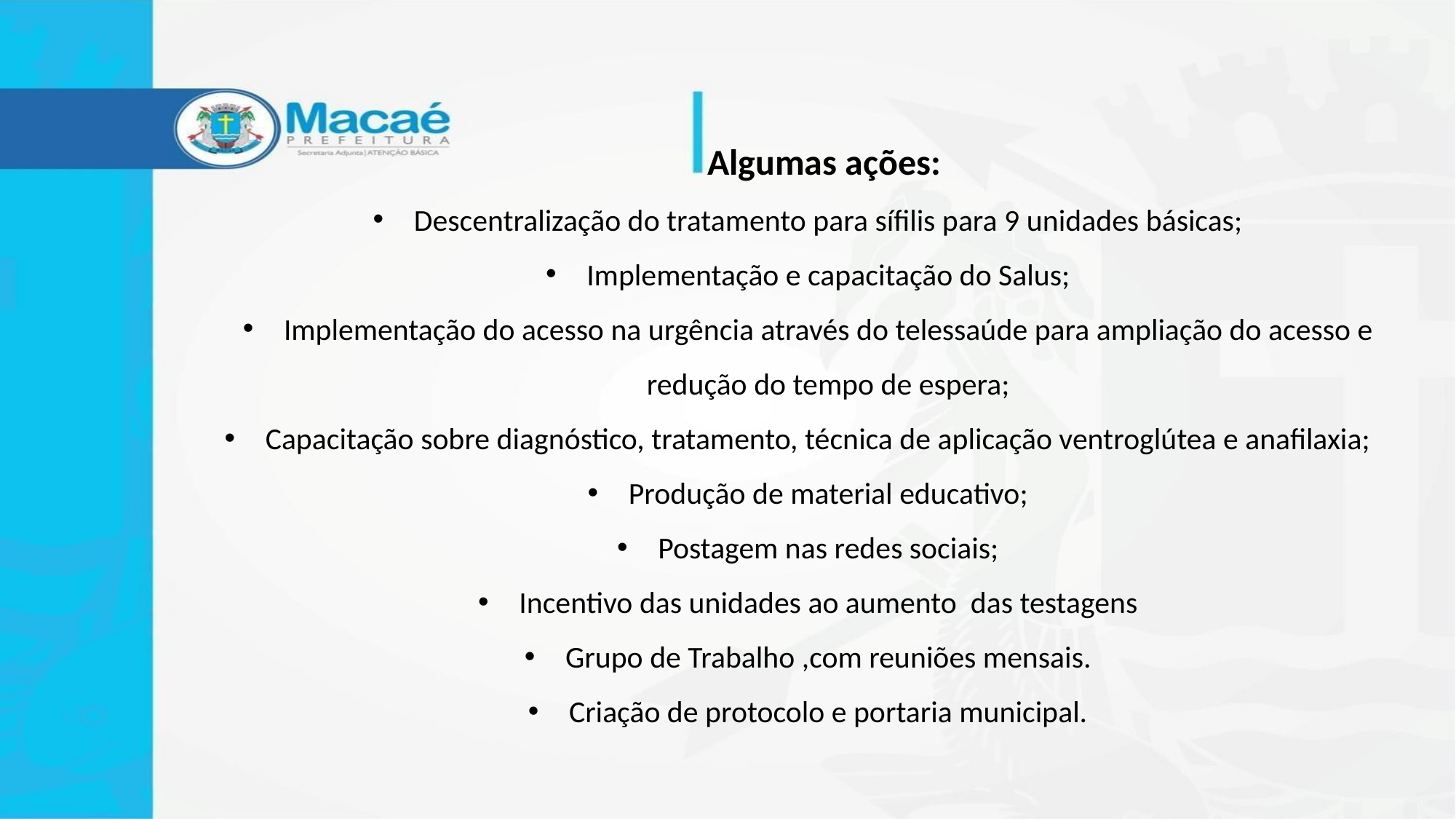

Algumas ações:
Descentralização do tratamento para sífilis para 9 unidades básicas;
Implementação e capacitação do Salus;
Implementação do acesso na urgência através do telessaúde para ampliação do acesso e redução do tempo de espera;
Capacitação sobre diagnóstico, tratamento, técnica de aplicação ventroglútea e anafilaxia;
Produção de material educativo;
Postagem nas redes sociais;
Incentivo das unidades ao aumento  das testagens
Grupo de Trabalho ,com reuniões mensais.
Criação de protocolo e portaria municipal.